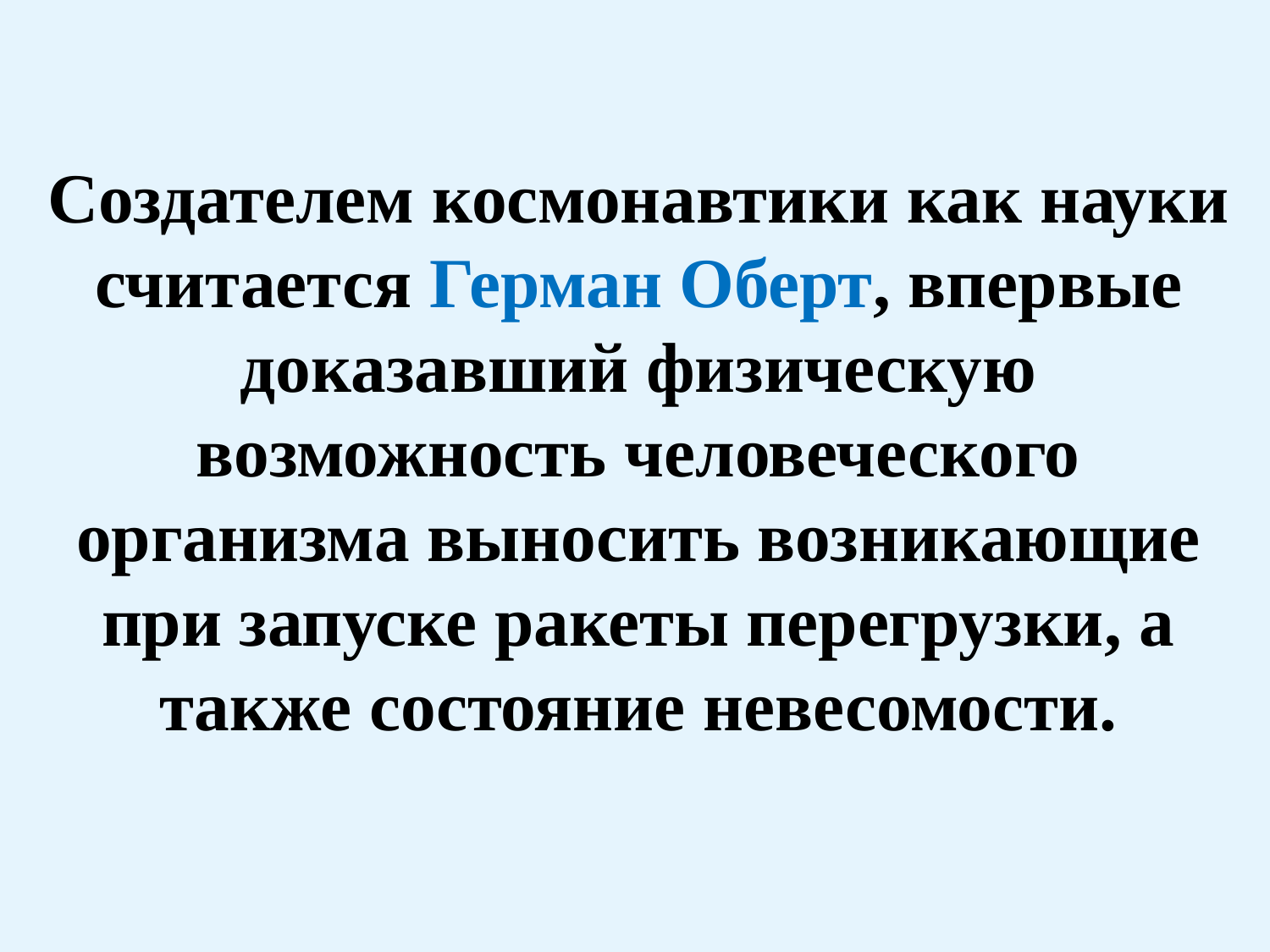

Создателем космонавтики как науки считается Герман Оберт, впервые доказавший физическую возможность человеческого организма выносить возникающие при запуске ракеты перегрузки, а также состояние невесомости.